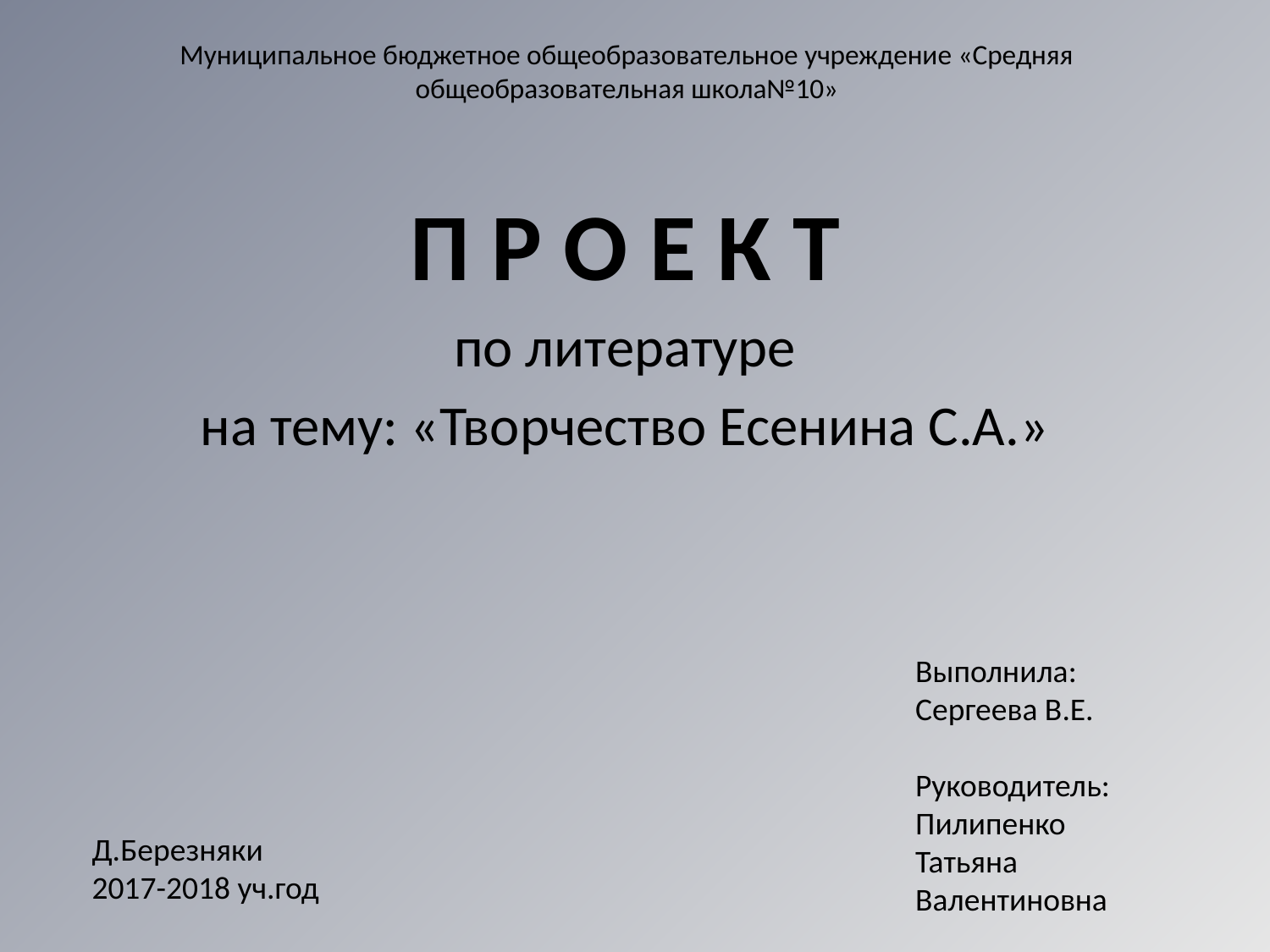

# Муниципальное бюджетное общеобразовательное учреждение «Средняя общеобразовательная школа№10»
П Р О Е К Т
по литературе
на тему: «Творчество Есенина С.А.»
Выполнила:
Сергеева В.Е.

Руководитель:
Пилипенко Татьяна  Валентиновна
Д.Березняки
2017-2018 уч.год